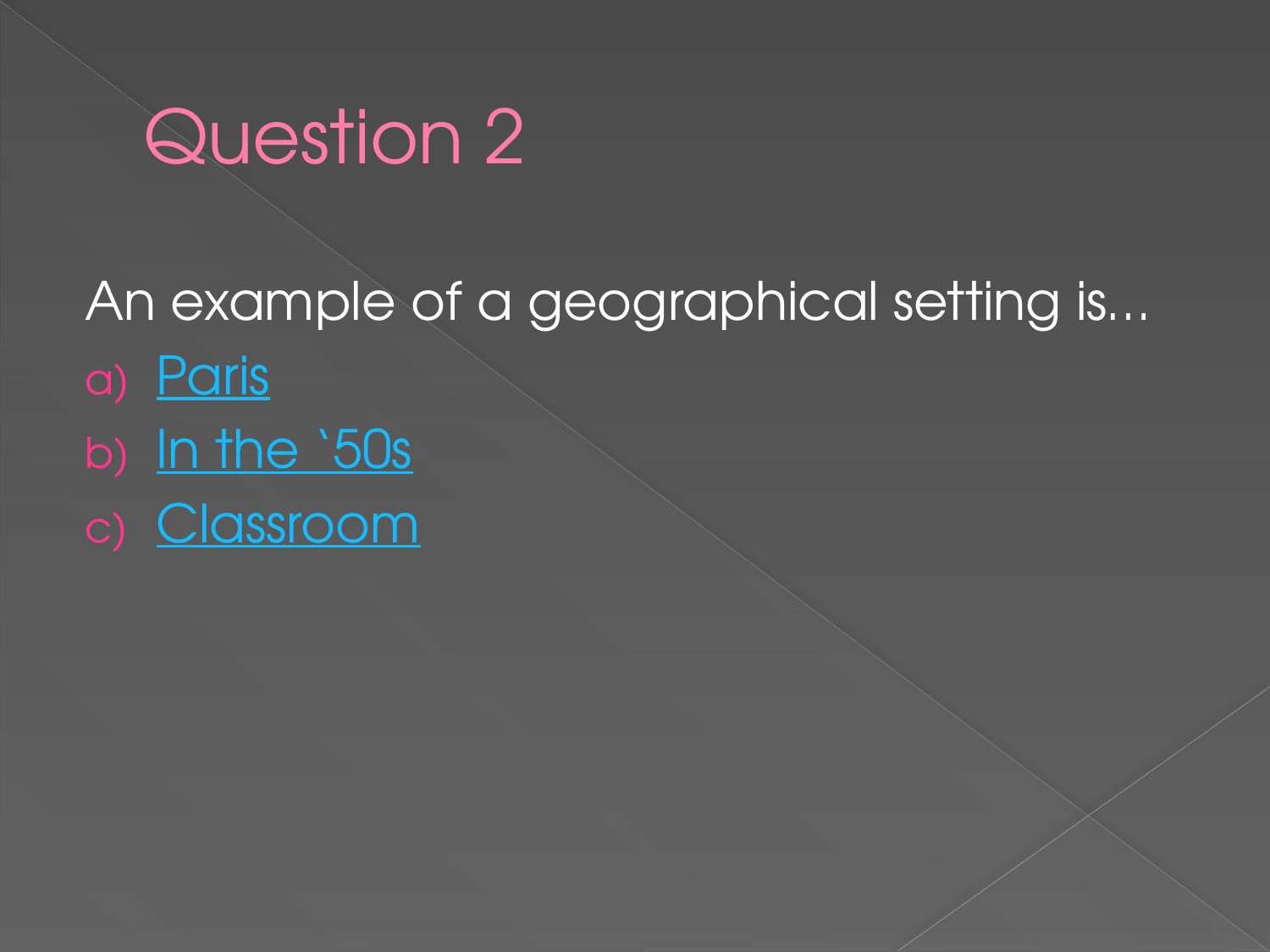

# Question 2
An example of a geographical setting is…
Paris
In the ‘50s
Classroom